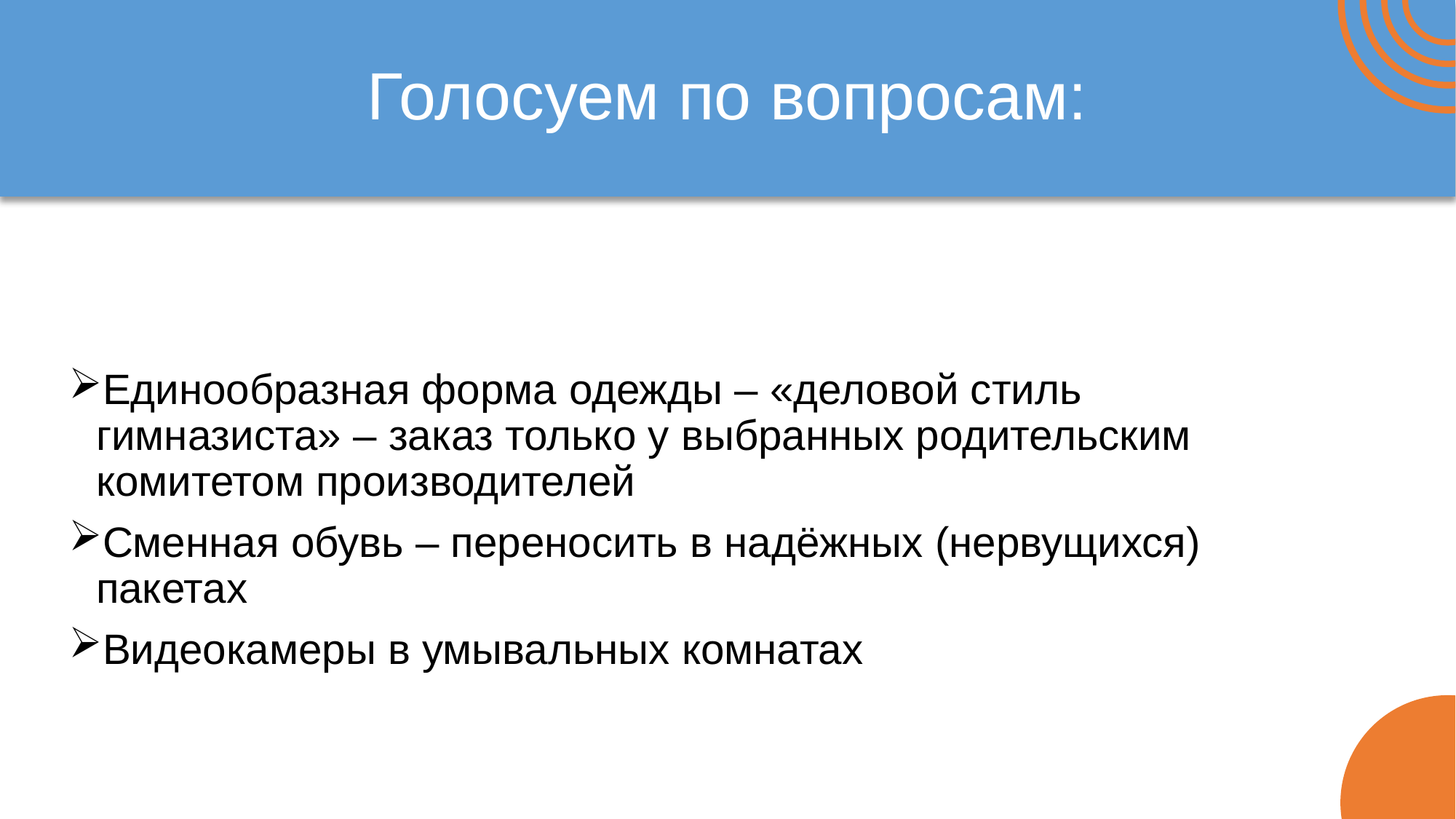

# Голосуем по вопросам:
Единообразная форма одежды – «деловой стиль гимназиста» – заказ только у выбранных родительским комитетом производителей
Сменная обувь – переносить в надёжных (нервущихся) пакетах
Видеокамеры в умывальных комнатах